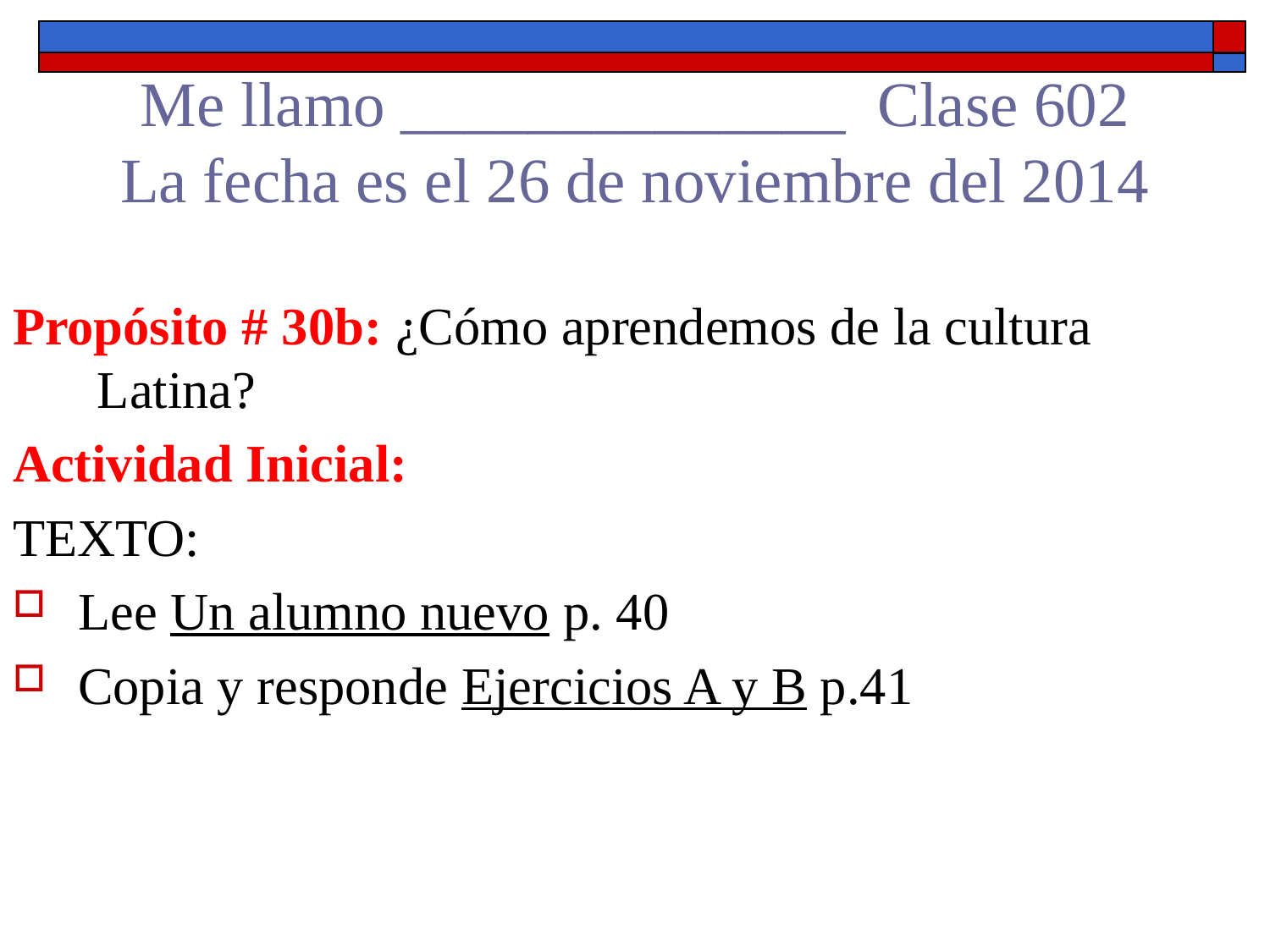

# Me llamo ______________  Clase 602 La fecha es el 26 de noviembre del 2014

Propósito # 30b: ¿Cómo aprendemos de la cultura Latina?
Actividad Inicial:
TEXTO:
Lee Un alumno nuevo p. 40
Copia y responde Ejercicios A y B p.41